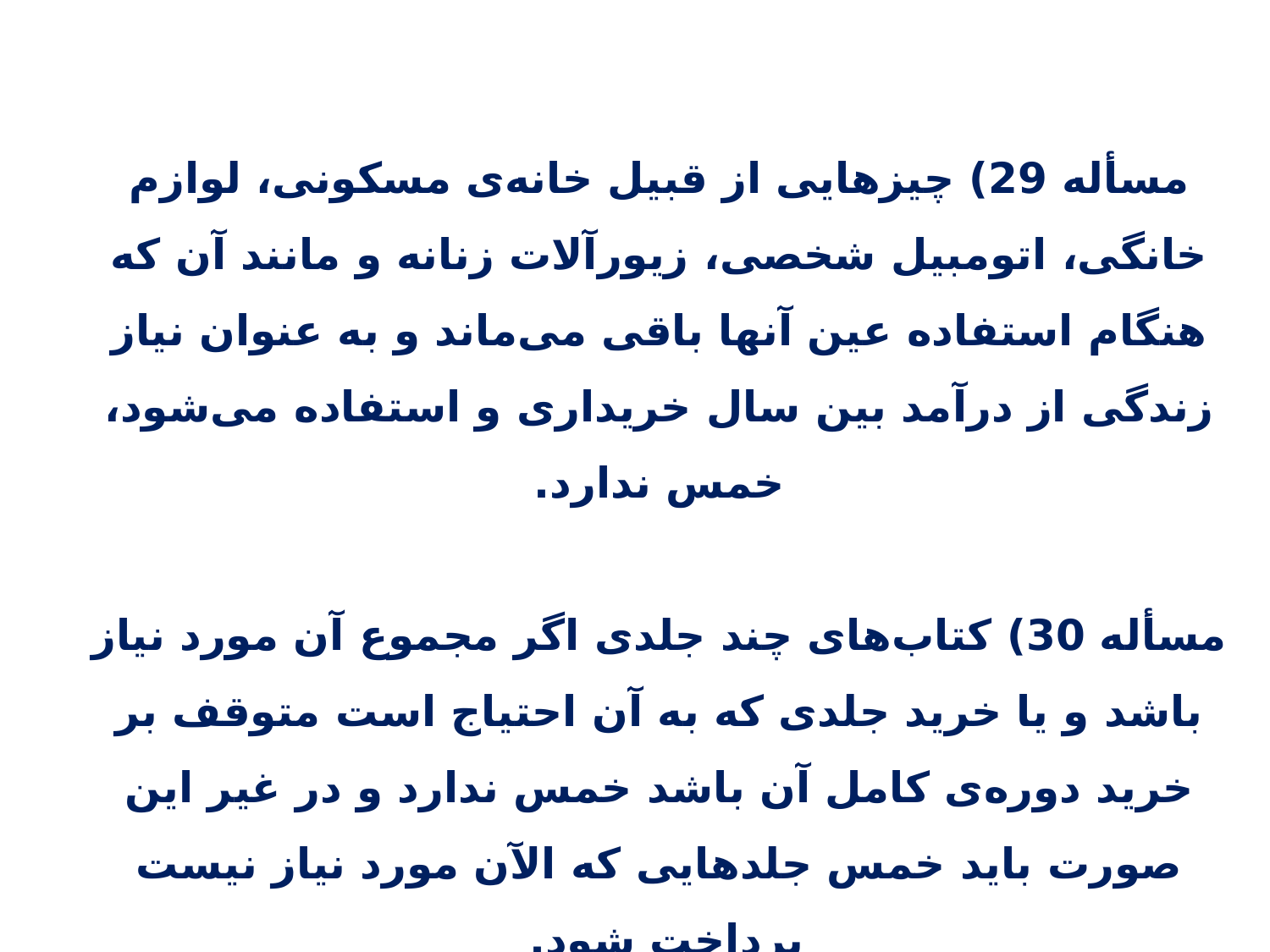

مسأله 29) چیزهایی از قبیل خانه‌ی مسکونی، لوازم خانگی، اتومبیل شخصی، زیورآلات زنانه و مانند آن که هنگام استفاده عین آنها باقی می‌ماند و به عنوان نیاز زندگی از درآمد بین سال خریداری و استفاده می‌شود، خمس ندارد.

مسأله 30) کتاب‌های چند جلدی اگر مجموع آن مورد نیاز باشد و یا خرید جلدی که به آن احتیاج است متوقف بر خرید دوره‌ی کامل آن باشد خمس ندارد و در غیر این صورت باید خمس جلدهایی که الآن مورد نیاز نیست پرداخت شود.